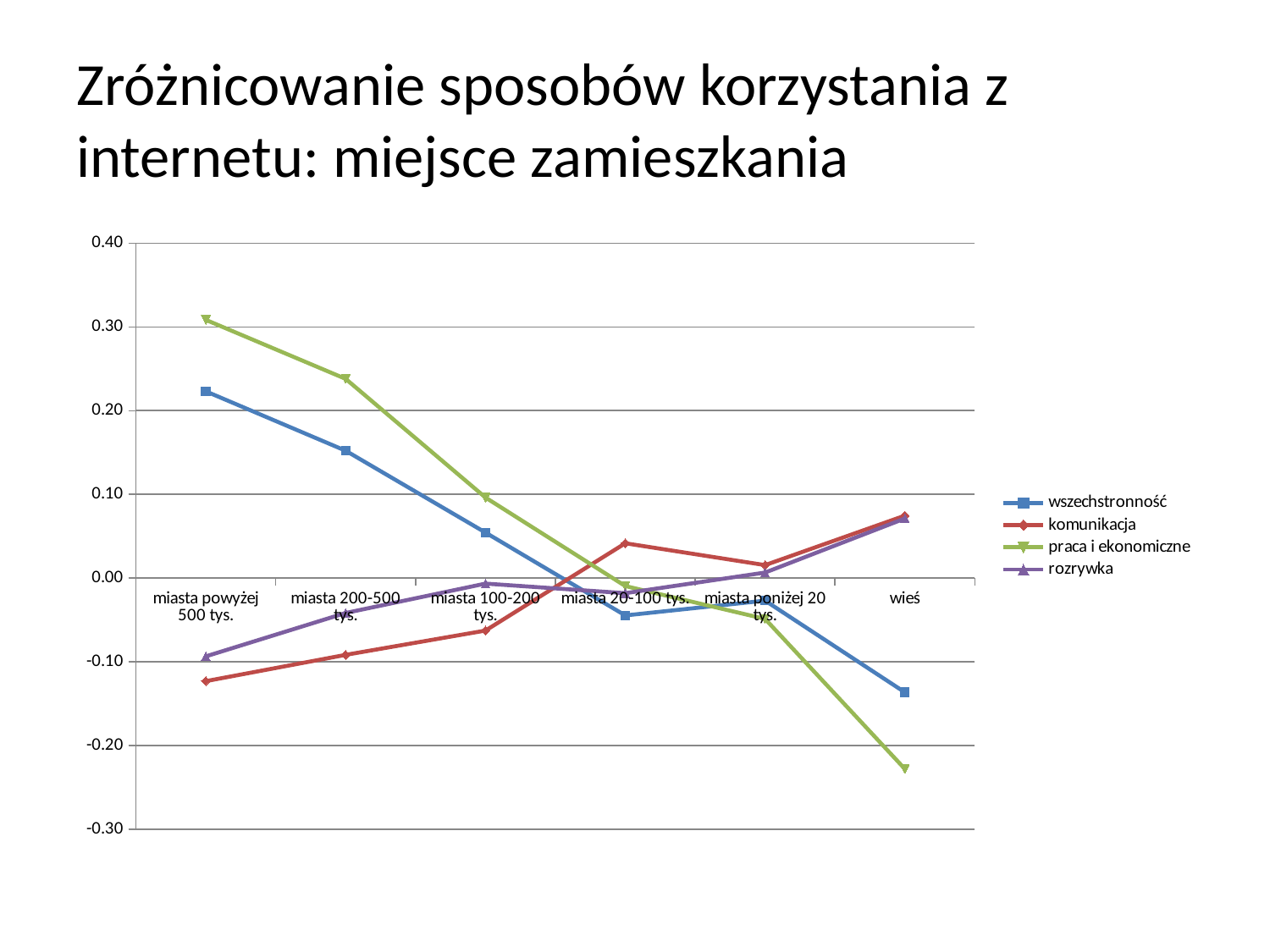

# Zróżnicowanie sposobów korzystania z internetu: miejsce zamieszkania

### Chart

| Category | wszechstronność | komunikacja | praca i ekonomiczne | rozrywka |
|---|---|---|---|---|
| miasta powyżej 500 tys. | 0.2230866 | -0.12317170000000008 | 0.3084517000000002 | -0.09358770000000002 |
| miasta 200-500 tys. | 0.1521507 | -0.09177460000000003 | 0.2379915000000001 | -0.0417895 |
| miasta 100-200 tys. | 0.05436890000000005 | -0.06279250000000008 | 0.09620490000000002 | -0.0066552000000000035 |
| miasta 20-100 tys. | -0.044691800000000004 | 0.04152819999999996 | -0.009555000000000008 | -0.018143100000000013 |
| miasta poniżej 20 tys. | -0.02703020000000003 | 0.01544310000000001 | -0.048877000000000004 | 0.0065201 |
| wieś | -0.1365508 | 0.07456810000000001 | -0.228132 | 0.0711683 |